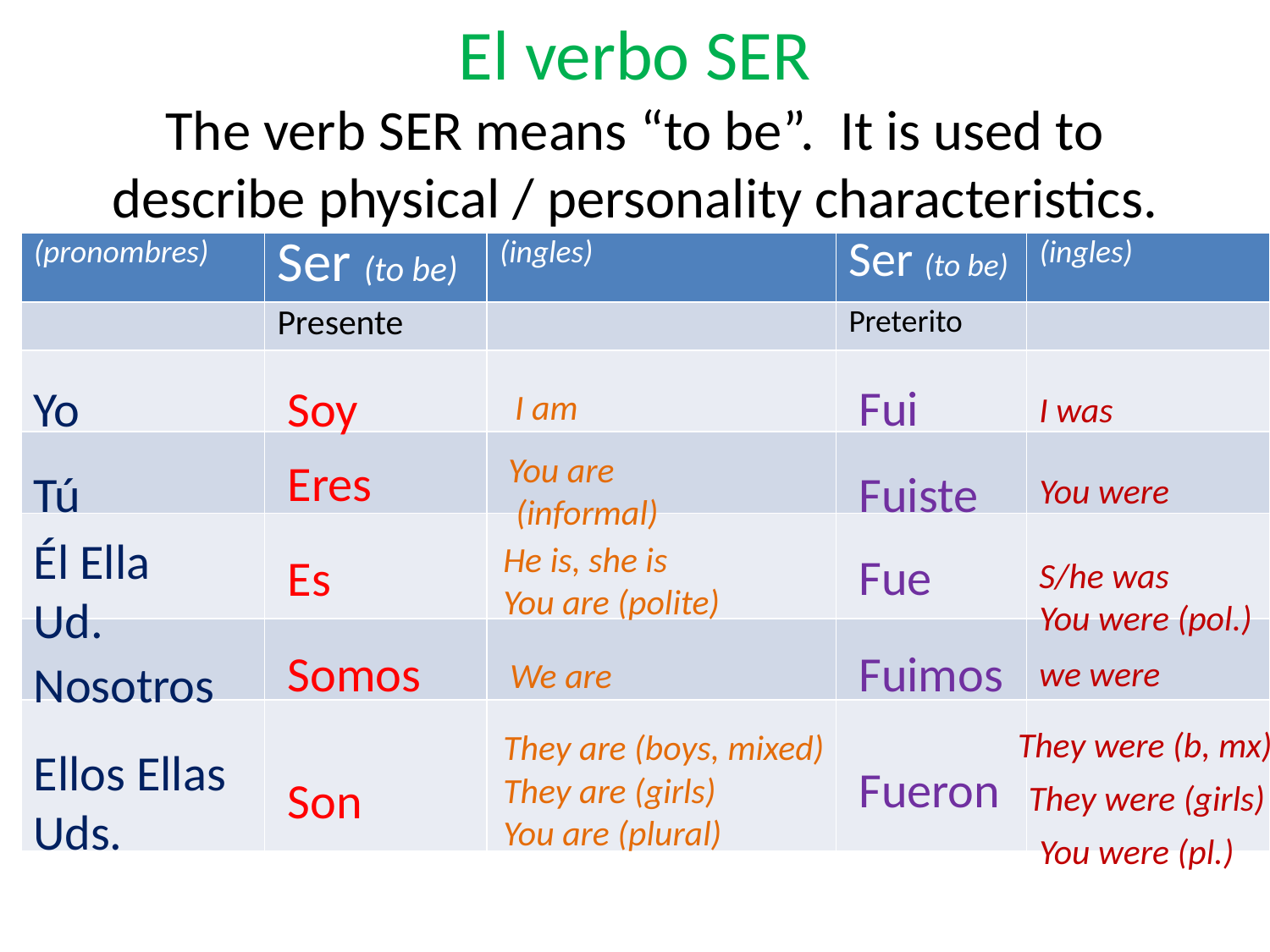

# El verbo SER The verb SER means “to be”.  It is used to describe physical / personality characteristics.
| (pronombres) | Ser (to be) | (ingles) | Ser (to be) | (ingles) |
| --- | --- | --- | --- | --- |
|  | Presente |  | Preterito |  |
|  |  |  |  |  |
|  |  |  |  |  |
|  |  |  |  |  |
|  |  |  |  |  |
|  |  |  |  |  |
Fui
Yo
Soy
I am
I was
You are
 (informal)
Eres
Tú
Fuiste
You were
Él Ella
Ud.
He is, she is
You are (polite)
Fue
Es
S/he was
You were (pol.)
Somos
Fuimos
we were
Nosotros
We are
They were (b, mx)
They are (boys, mixed)
They are (girls)
You are (plural)
Ellos Ellas
Uds.
Fueron
Son
They were (girls)
You were (pl.)